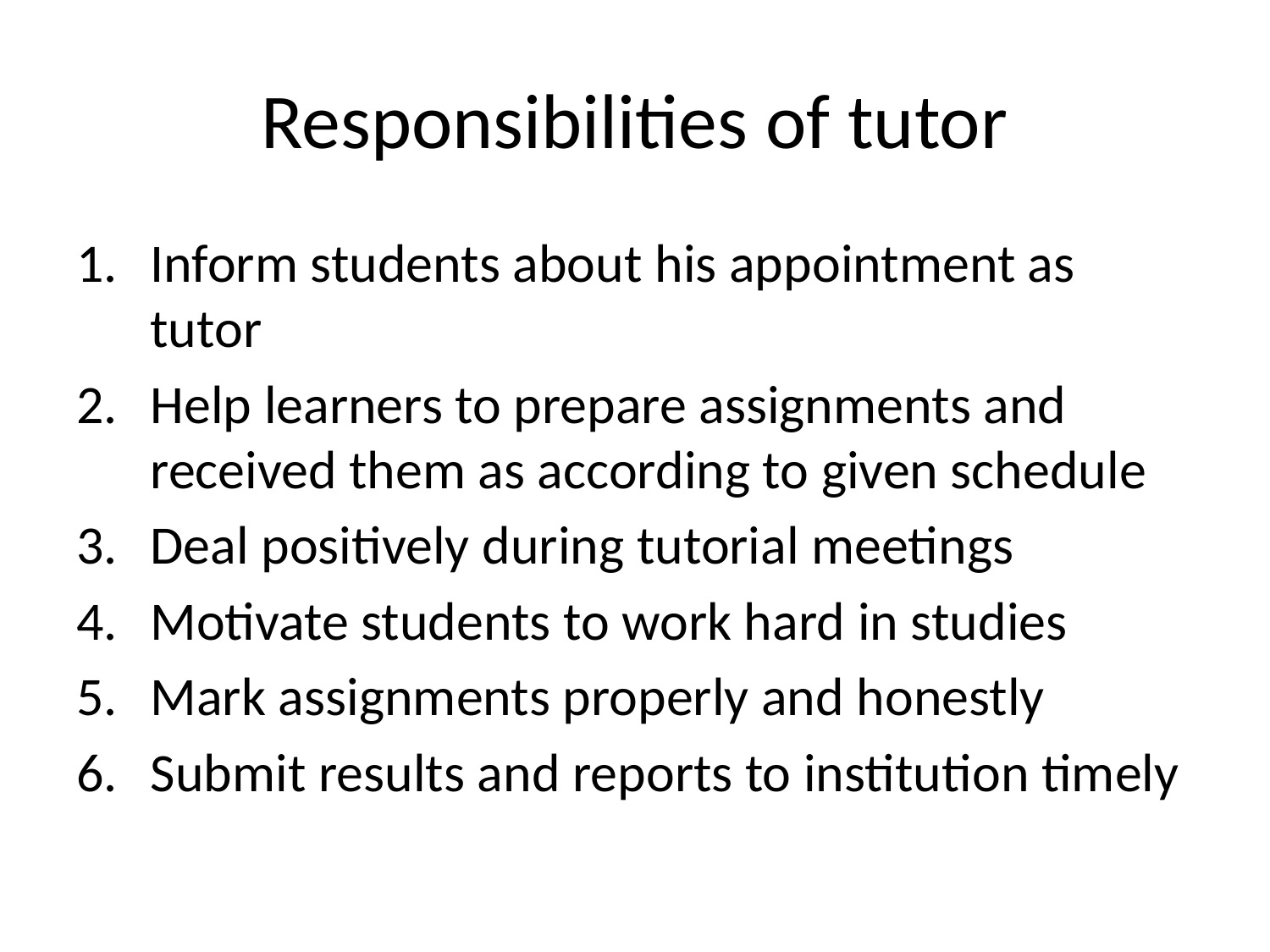

# Responsibilities of tutor
Inform students about his appointment as tutor
Help learners to prepare assignments and received them as according to given schedule
Deal positively during tutorial meetings
Motivate students to work hard in studies
Mark assignments properly and honestly
Submit results and reports to institution timely